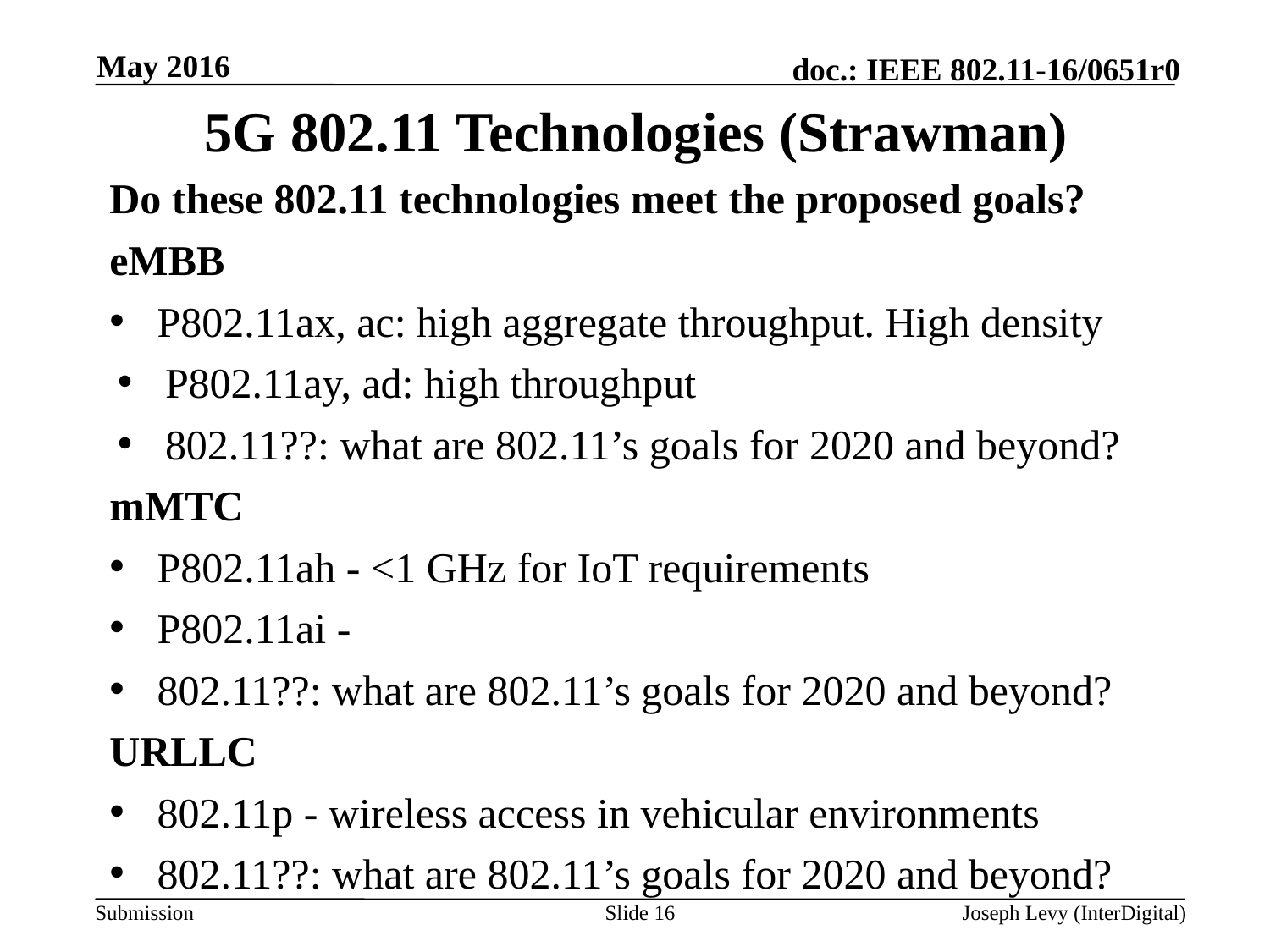

May 2016
# 5G 802.11 Technologies (Strawman)
Do these 802.11 technologies meet the proposed goals?
eMBB
P802.11ax, ac: high aggregate throughput. High density
P802.11ay, ad: high throughput
802.11??: what are 802.11’s goals for 2020 and beyond?
mMTC
P802.11ah - <1 GHz for IoT requirements
P802.11ai -
802.11??: what are 802.11’s goals for 2020 and beyond?
URLLC
802.11p - wireless access in vehicular environments
802.11??: what are 802.11’s goals for 2020 and beyond?

Slide 16
Joseph Levy (InterDigital)